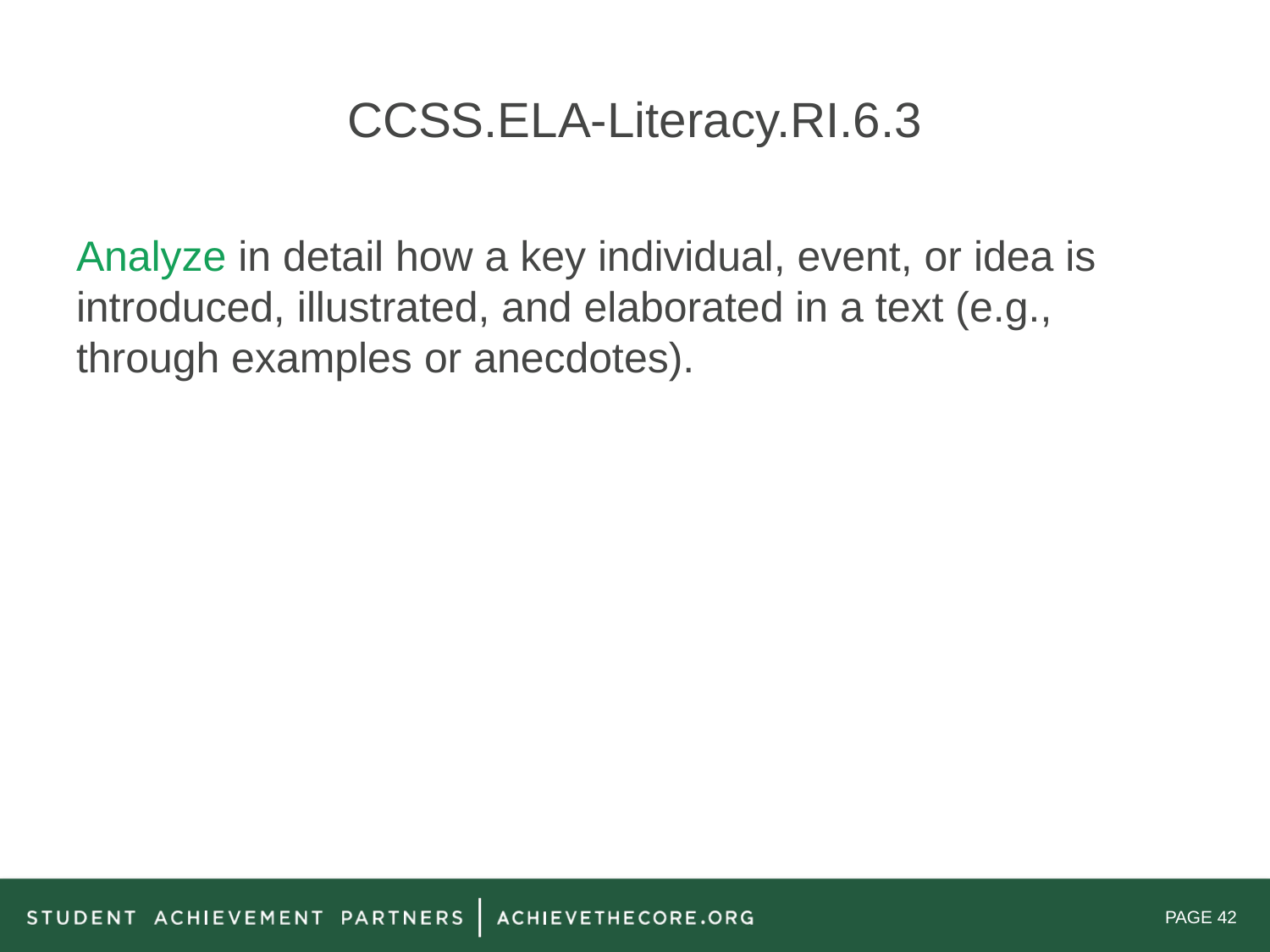

# CCSS.ELA-Literacy.RI.6.3
Analyze in detail how a key individual, event, or idea is introduced, illustrated, and elaborated in a text (e.g., through examples or anecdotes).